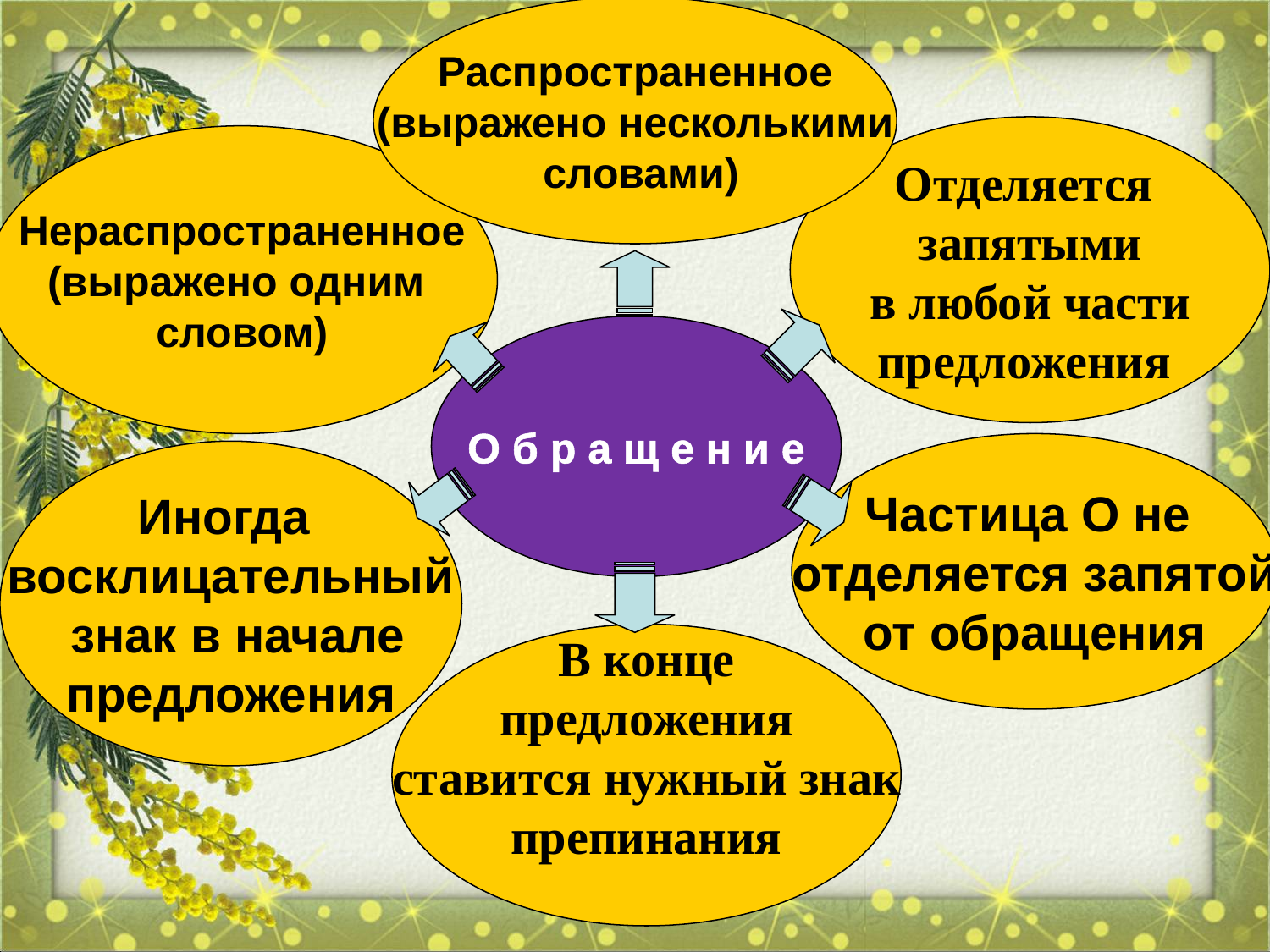

Распространенное
(выражено несколькими
 словами)
#
Отделяется
запятыми
 в любой части
предложения
Нераспространенное
(выражено одним
словом)

О б р а щ е н и е

Частица О не
отделяется запятой
от обращения
Иногда
восклицательный
 знак в начале
предложения

В конце
 предложения
ставится нужный знак
препинания